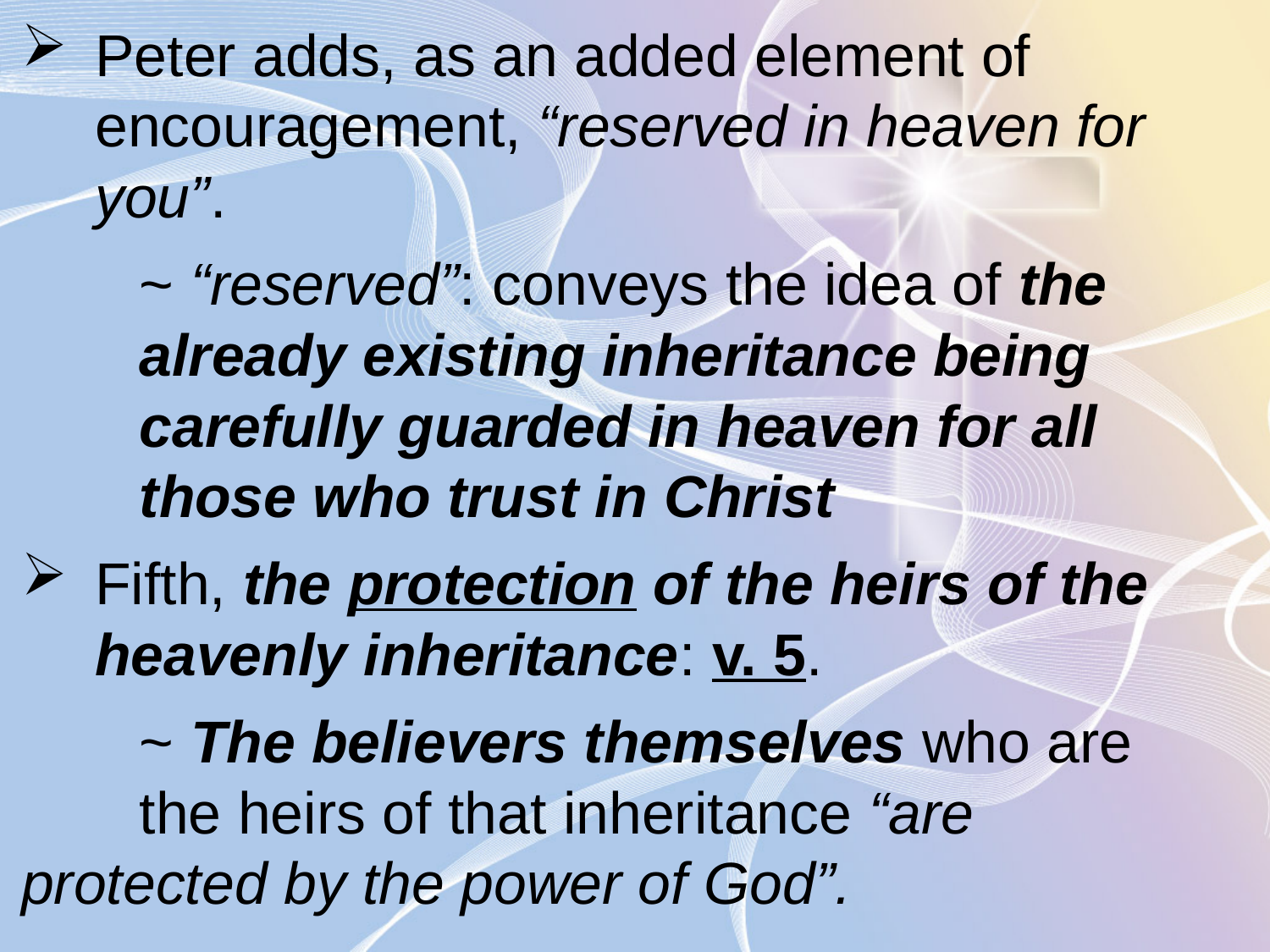

Peter adds, as an added element of encouragement, “reserved in heaven for you”.
	~ “reserved”: conveys the idea of the 			already existing inheritance being 		carefully guarded in heaven for all 		those who trust in Christ
Fifth, the protection of the heirs of the heavenly inheritance: v. 5.
	~ The believers themselves who are 		the heirs of that inheritance “are 			protected by the power of God”.